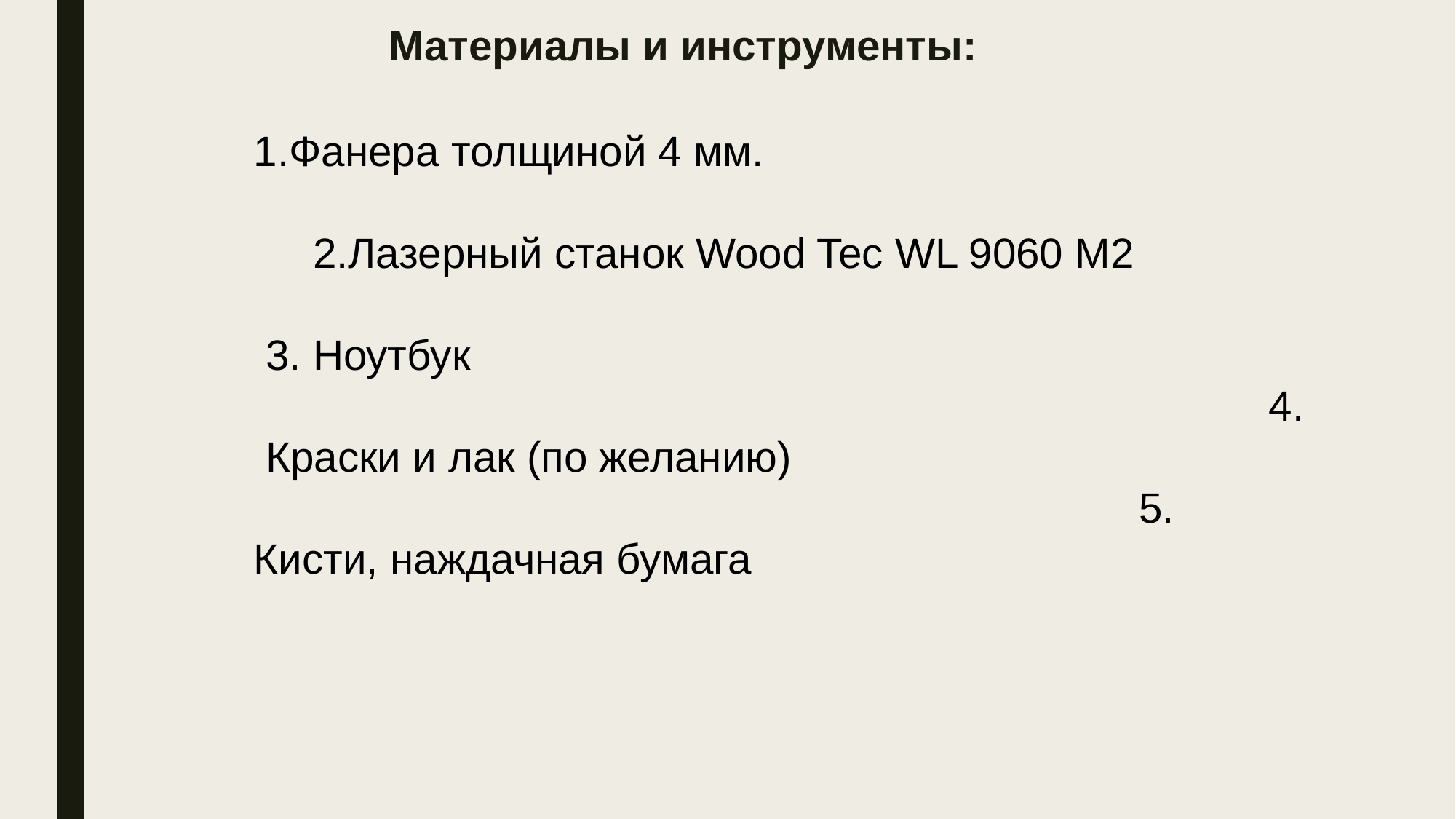

# Материалы и инструменты:
1.Фанера толщиной 4 мм.                                                                                                                                              2.Лазерный станок Wood Tec WL 9060 M2                                                                                                          3. Ноутбук                                                                                                                                                             4.  Краски и лак (по желанию)                                                                                                                       5. Кисти, наждачная бумага